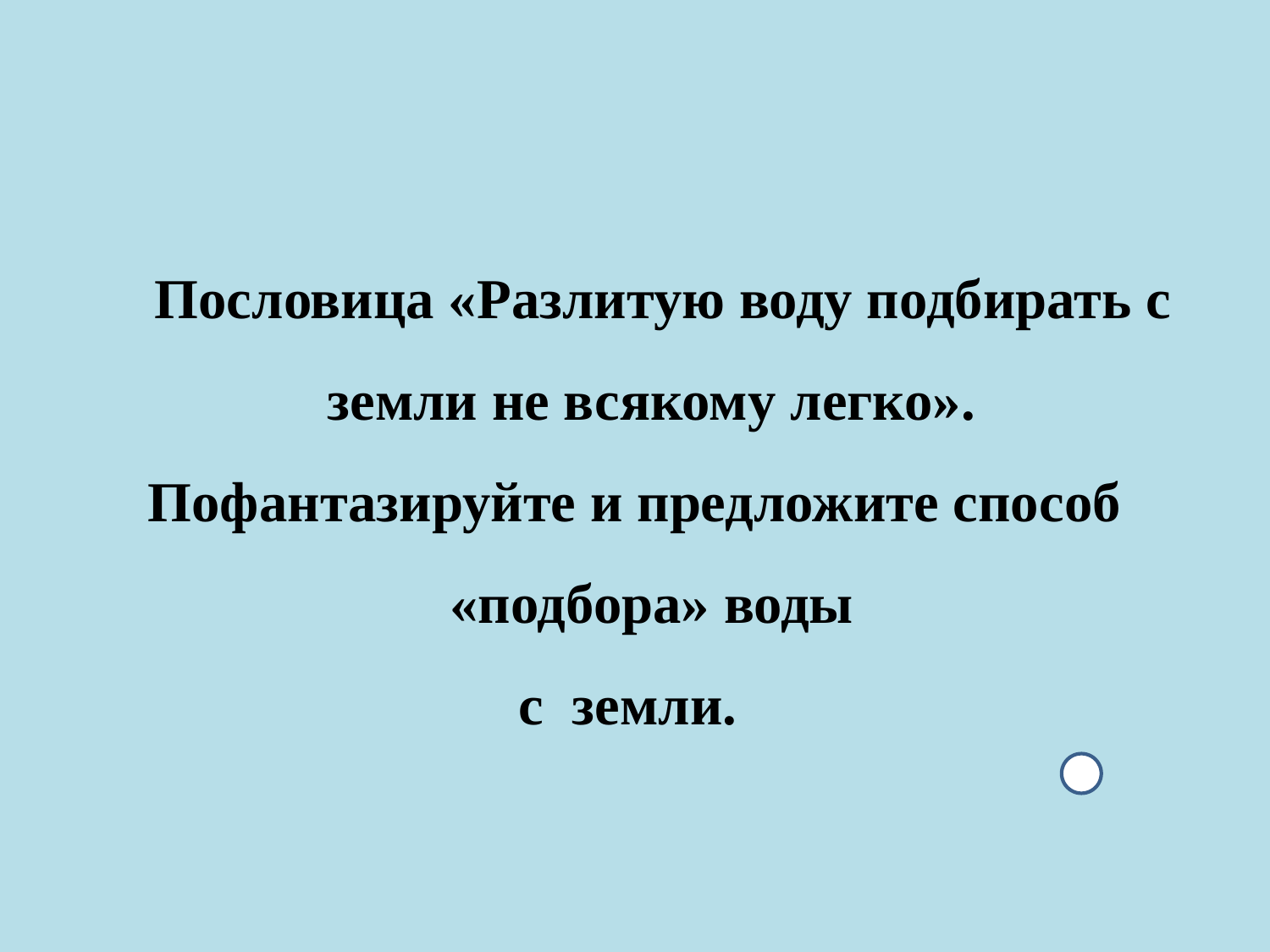

#
    Пословица «Разлитую воду подбирать с земли не всякому легко».
Пофантазируйте и предложите способ «подбора» воды
с  земли.